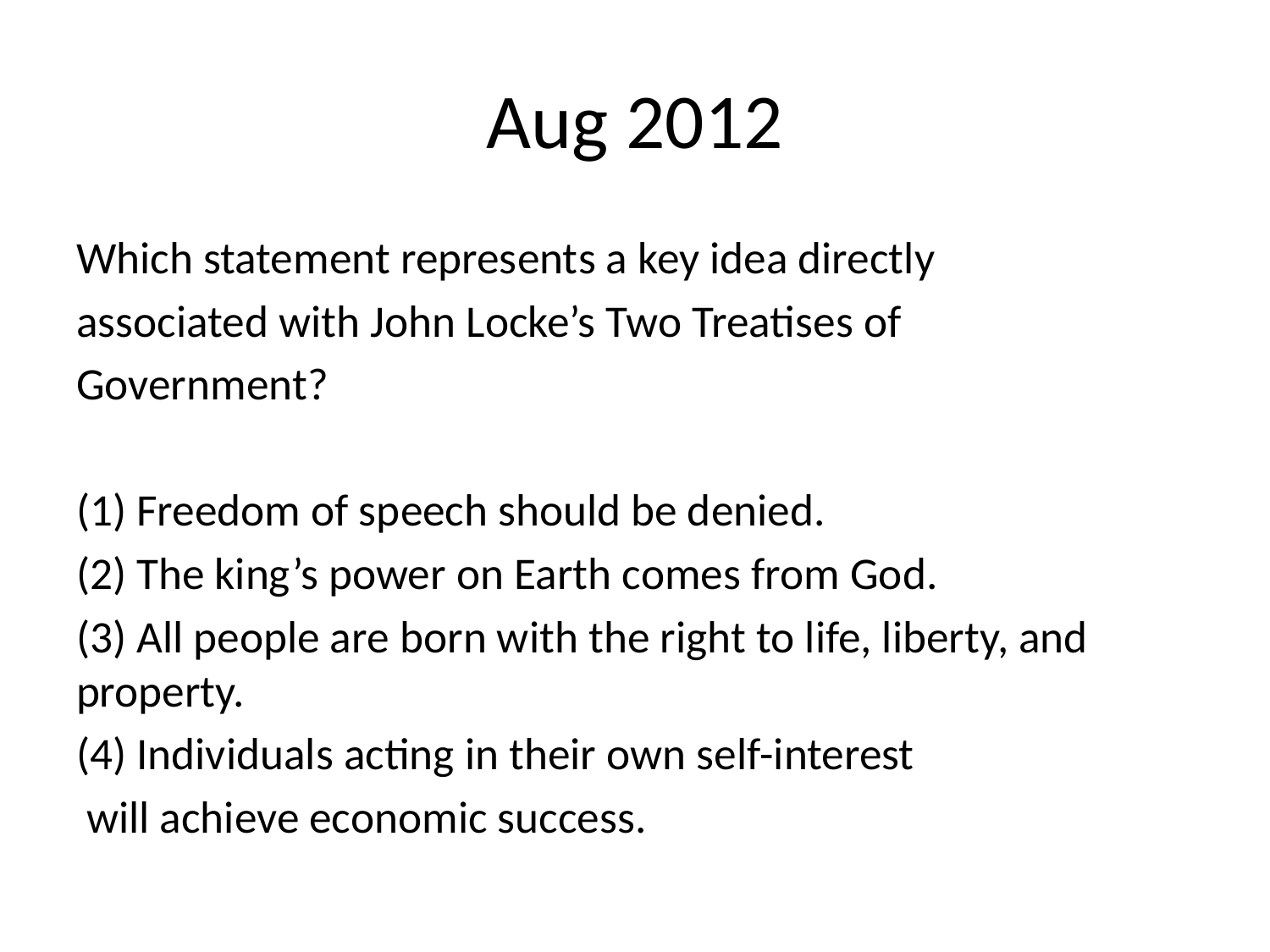

# Aug 2012
Which statement represents a key idea directly
associated with John Locke’s Two Treatises of
Government?

(1) Freedom of speech should be denied.
(2) The king’s power on Earth comes from God.
(3) All people are born with the right to life, liberty, and property.
(4) Individuals acting in their own self-interest
 will achieve economic success.